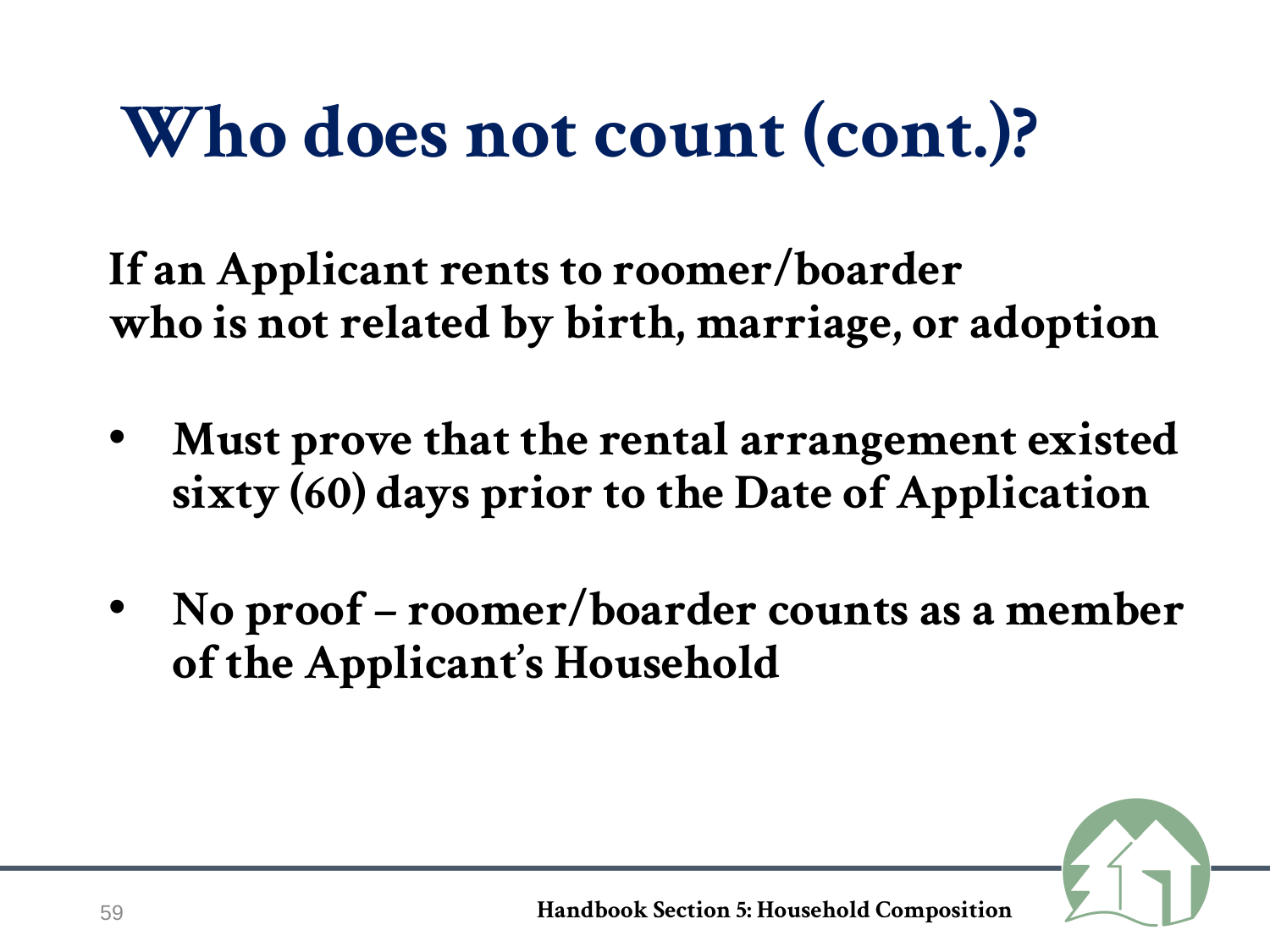

Who does not count (cont.)?
If an Applicant rents to roomer/boarder
who is not related by birth, marriage, or adoption
Must prove that the rental arrangement existed sixty (60) days prior to the Date of Application
No proof – roomer/boarder counts as a member of the Applicant’s Household
59
Handbook Section 5: Household Composition